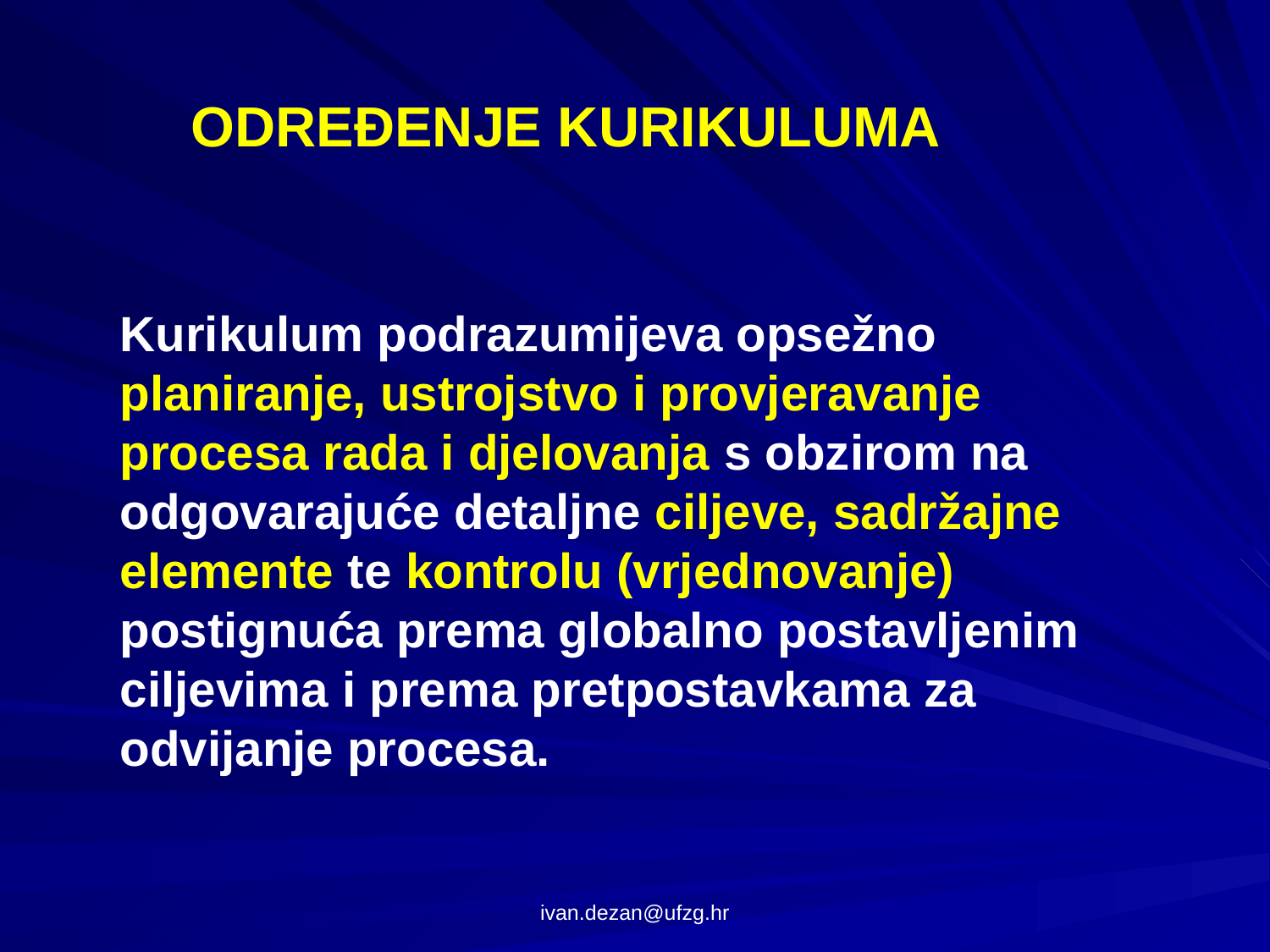

# ODREĐENJE KURIKULUMA
	Kurikulum podrazumijeva opsežno planiranje, ustrojstvo i provjeravanje procesa rada i djelovanja s obzirom na odgovarajuće detaljne ciljeve, sadržajne elemente te kontrolu (vrjednovanje) postignuća prema globalno postavljenim ciljevima i prema pretpostavkama za odvijanje procesa.
ivan.dezan@ufzg.hr